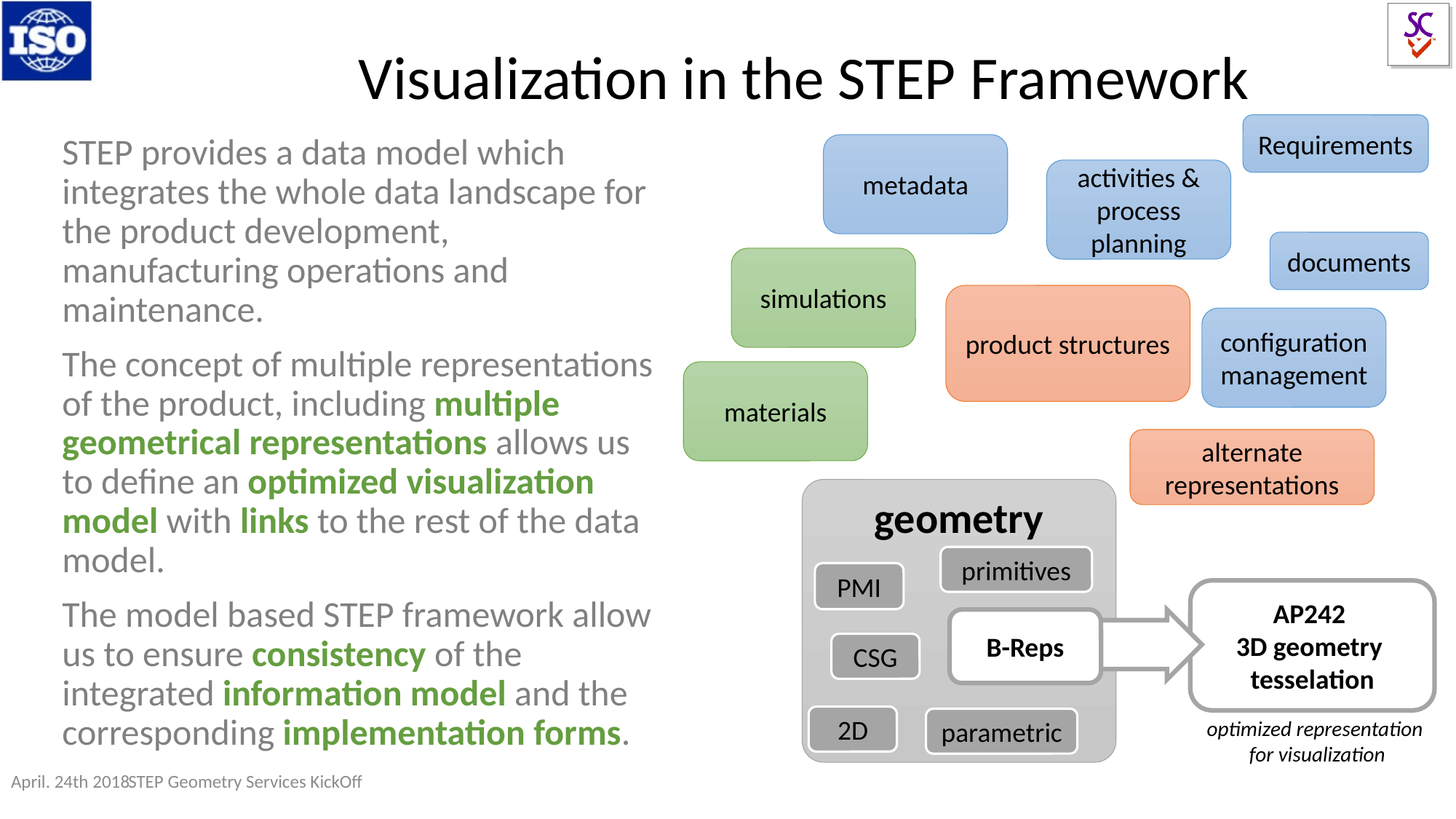

# Visualization in the STEP Framework
Requirements
STEP provides a data model which integrates the whole data landscape for the product development, manufacturing operations and maintenance.
The concept of multiple representations of the product, including multiple geometrical representations allows us to define an optimized visualization model with links to the rest of the data model.
The model based STEP framework allow us to ensure consistency of the integrated information model and the corresponding implementation forms.

metadata
activities &
process planning
documents
simulations
product structures
configuration management
materials
alternate representations
geometry
primitives
PMI
AP242
3D geometry  tesselation
B-Reps

CSG
2D
parametric
optimized representation
for visualization
April. 24th 2018
STEP Geometry Services KickOff